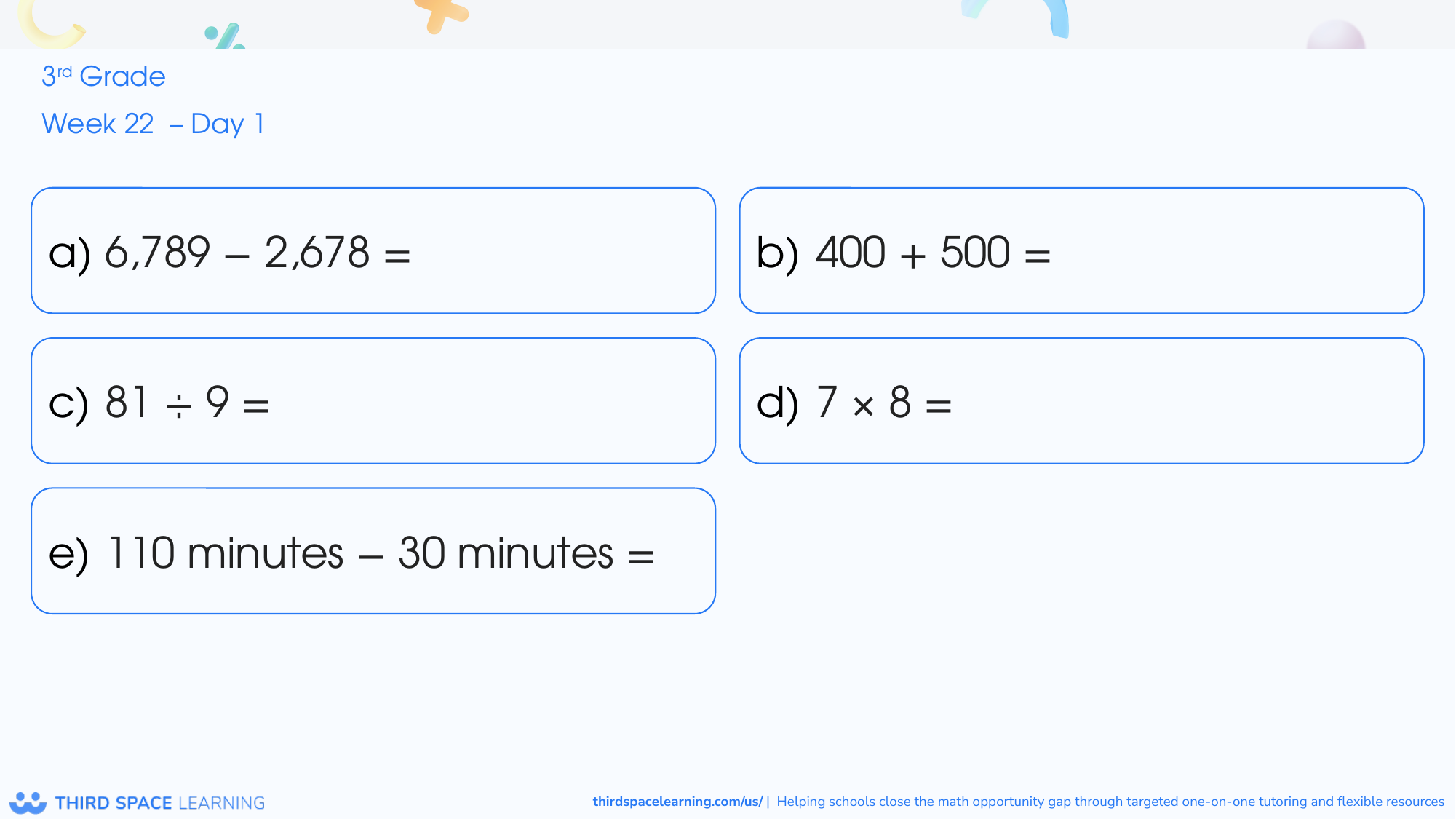

3rd Grade
Week 22  – Day 1
6,789 − 2,678 =
400 + 500 =
81 ÷ 9 =
7 × 8 =
110 minutes − 30 minutes =